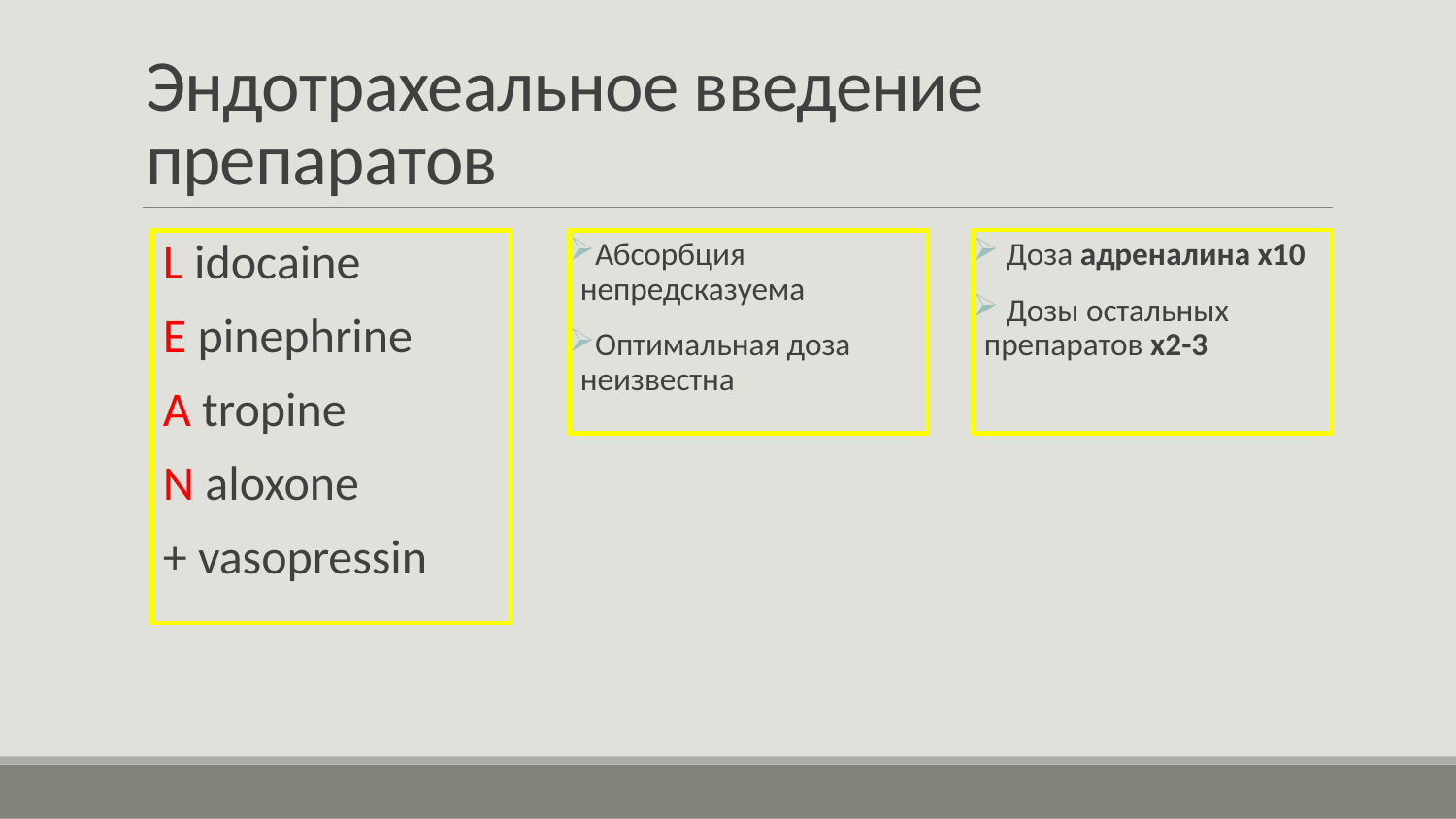

# Эндотрахеальное введение препаратов
L idocaine
E pinephrine
A tropine
N aloxone
+ vasopressin
Абсорбция непредсказуема
Оптимальная доза неизвестна
 Доза адреналина х10
 Дозы остальных препаратов х2-3